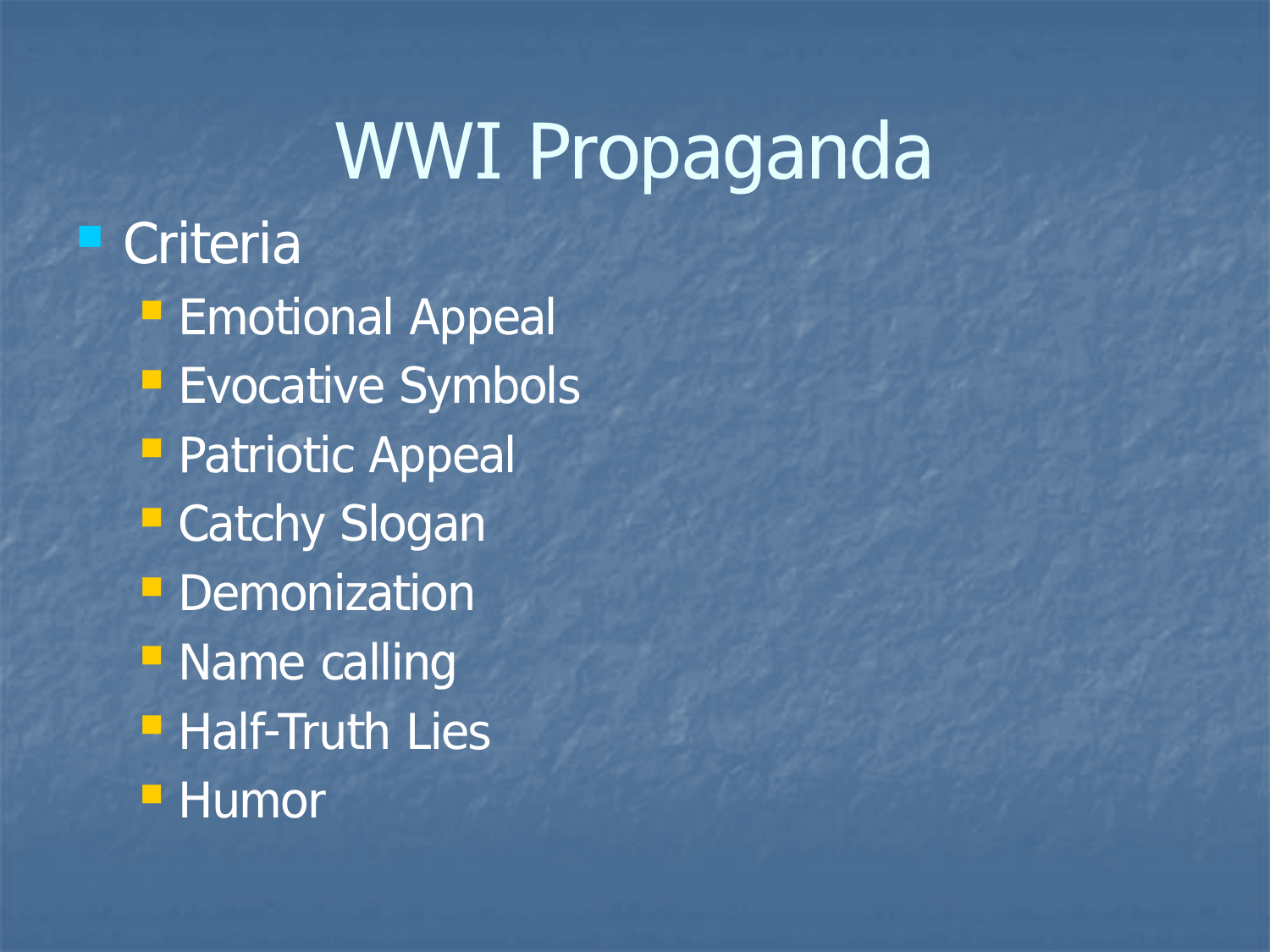

# WWI Propaganda
Criteria
Emotional Appeal
Evocative Symbols
Patriotic Appeal
Catchy Slogan
Demonization
Name calling
Half-Truth Lies
Humor